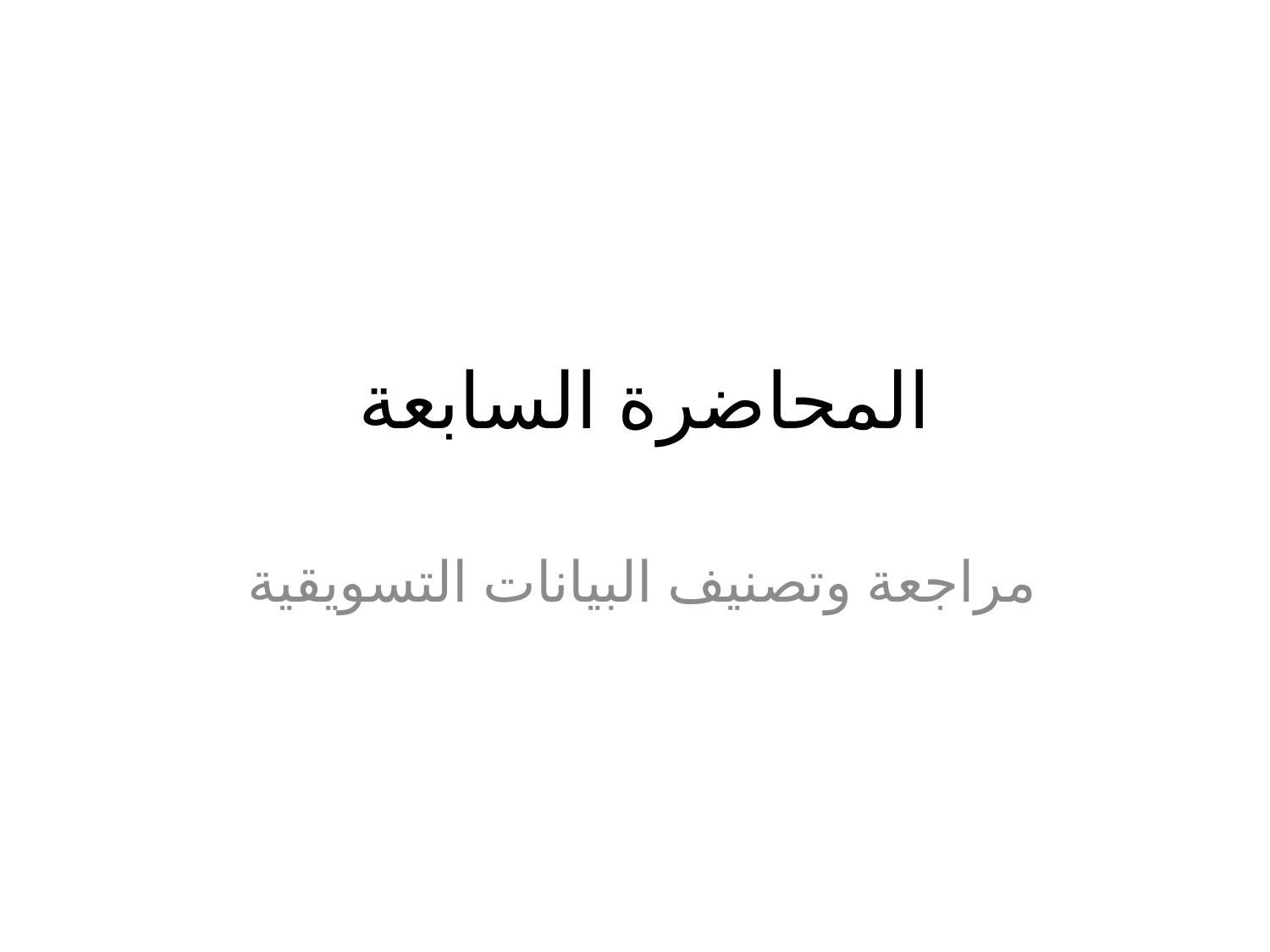

# المحاضرة السابعة
مراجعة وتصنيف البيانات التسويقية